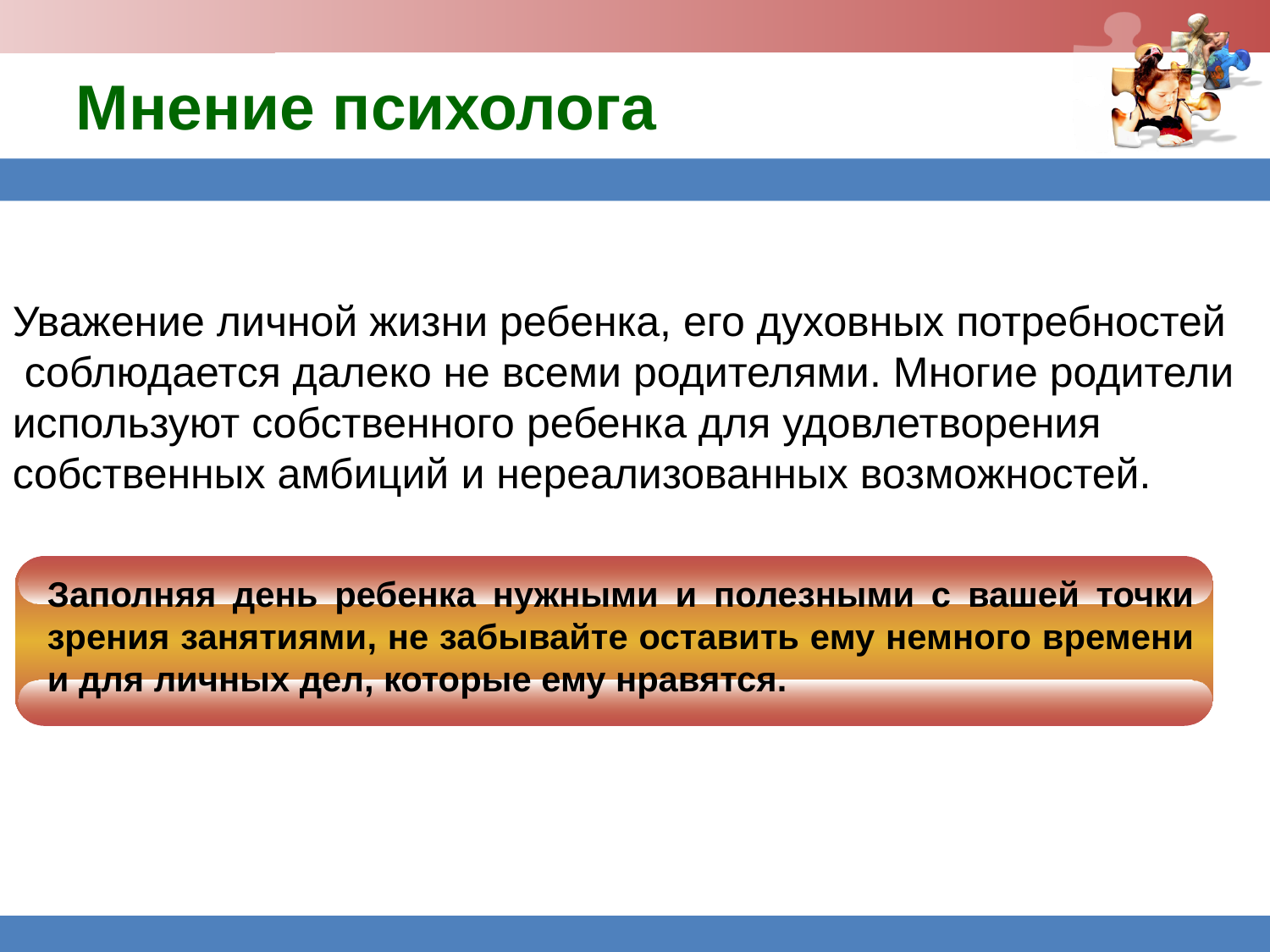

Мнение психолога
Уважение личной жизни ребенка, его духовных потребностей
 соблюдается далеко не всеми родителями. Многие родители
используют собственного ребенка для удовлетворения
собственных амбиций и нереализованных возможностей.

Заполняя день ребенка нужными и полезными с вашей точки зрения занятиями, не забывайте оставить ему немного времени и для личных дел, которые ему нравятся.